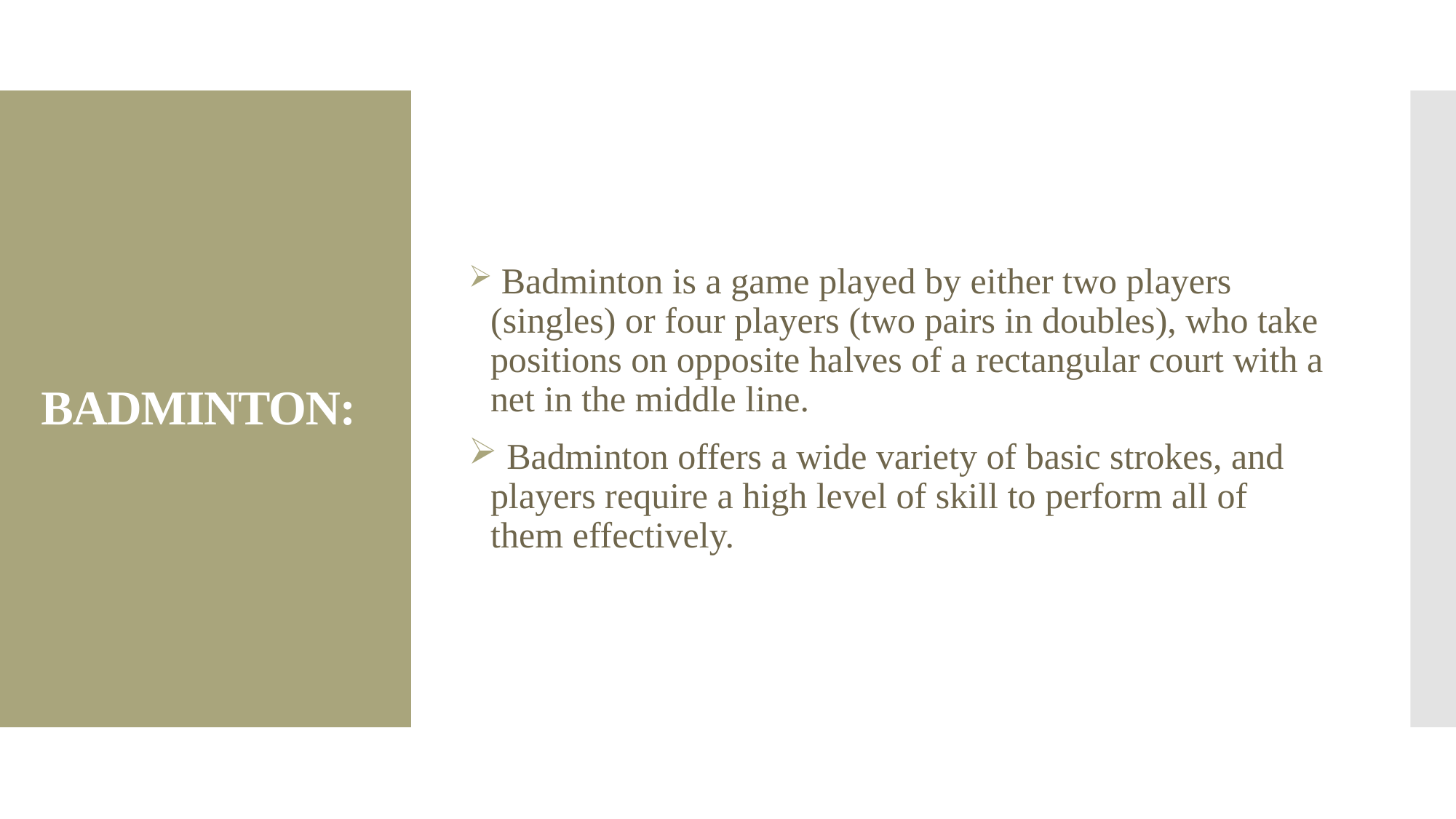

Badminton is a game played by either two players (singles) or four players (two pairs in doubles), who take positions on opposite halves of a rectangular court with a net in the middle line.
 Badminton offers a wide variety of basic strokes, and players require a high level of skill to perform all of them effectively.
# BADMINTON: